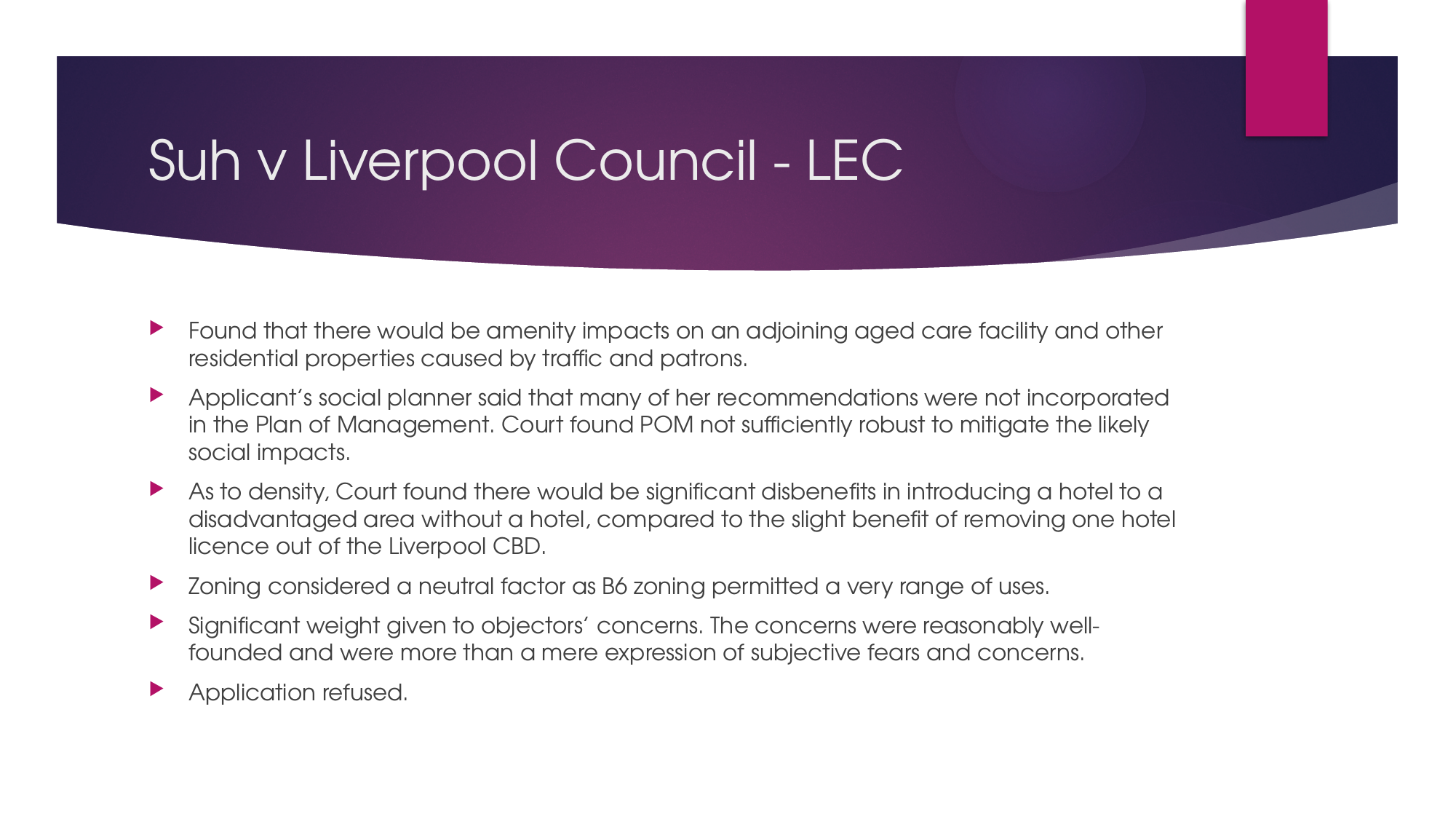

# Suh v Liverpool Council - LEC
Found that there would be amenity impacts on an adjoining aged care facility and other residential properties caused by traffic and patrons.
Applicant’s social planner said that many of her recommendations were not incorporated in the Plan of Management. Court found POM not sufficiently robust to mitigate the likely social impacts.
As to density, Court found there would be significant disbenefits in introducing a hotel to a disadvantaged area without a hotel, compared to the slight benefit of removing one hotel licence out of the Liverpool CBD.
Zoning considered a neutral factor as B6 zoning permitted a very range of uses.
Significant weight given to objectors’ concerns. The concerns were reasonably well-founded and were more than a mere expression of subjective fears and concerns.
Application refused.